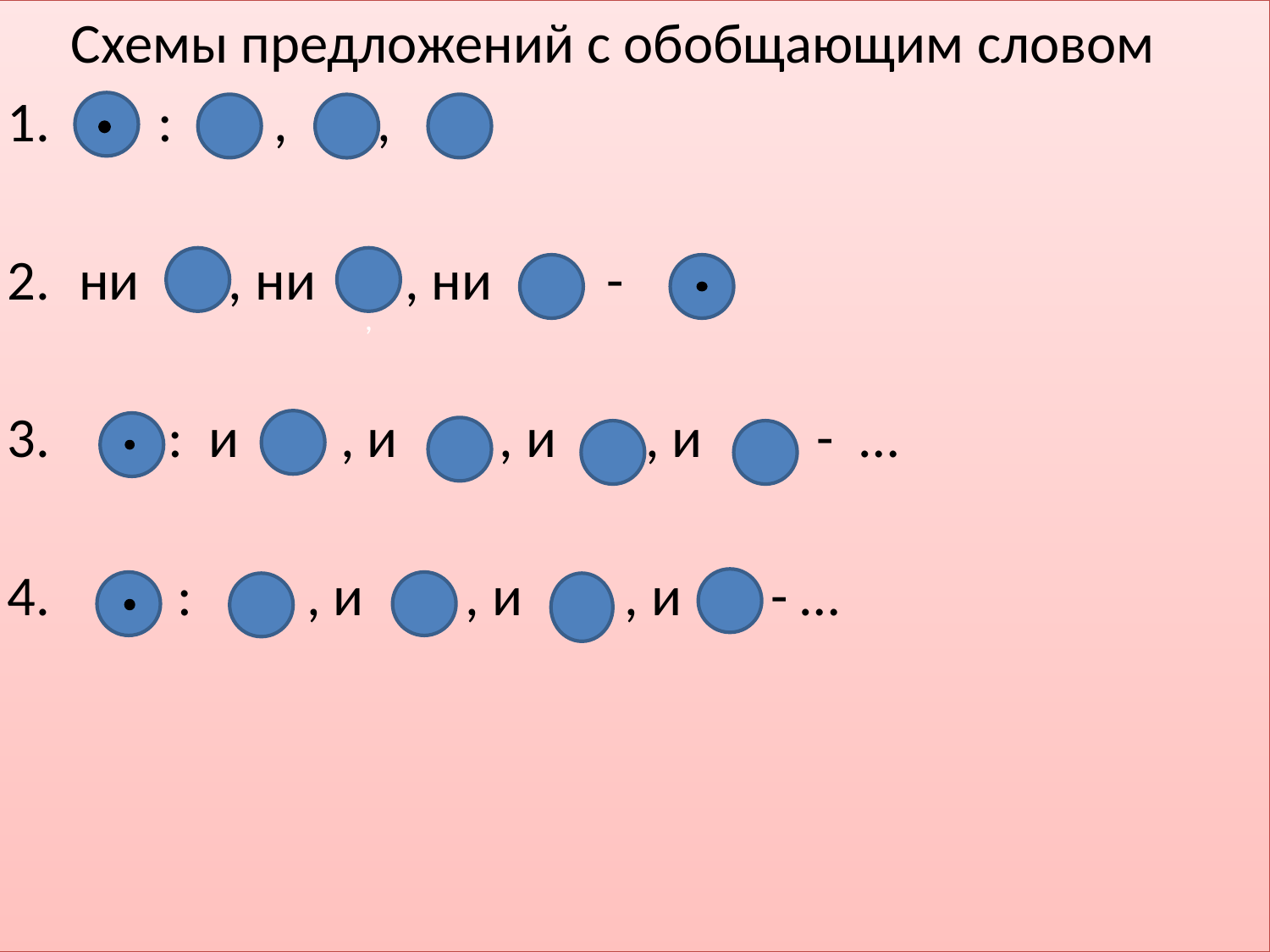

Схемы предложений с обобщающим словом
:     :        ,       ,

ни       , ни       , ни         -

       :  и        , и        , и       , и         -  …

4.          :         , и        , и        , и       - …

#

      ,